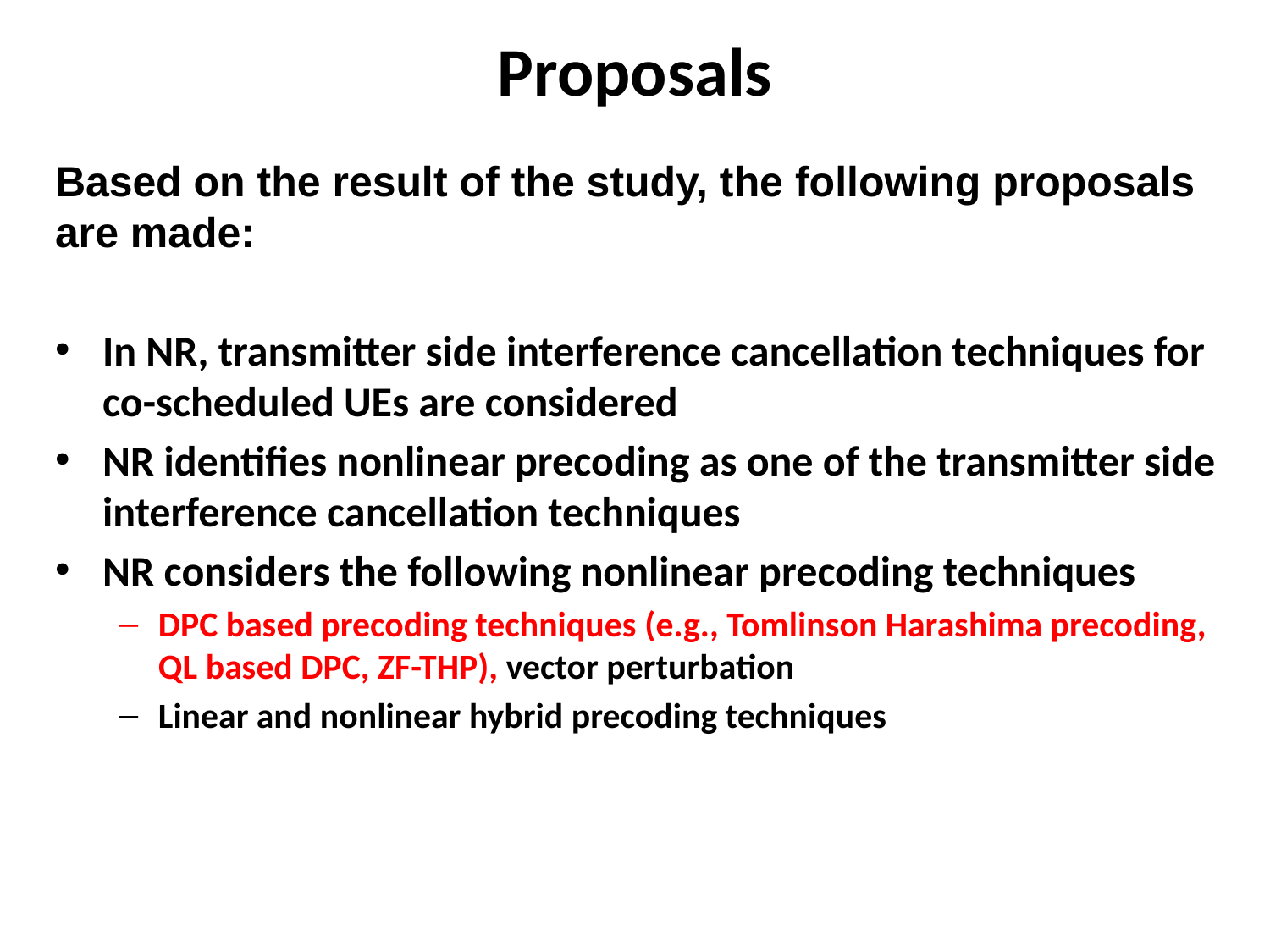

# Proposals
Based on the result of the study, the following proposals are made:

In NR, transmitter side interference cancellation techniques for co-scheduled UEs are considered
NR identifies nonlinear precoding as one of the transmitter side interference cancellation techniques
NR considers the following nonlinear precoding techniques
DPC based precoding techniques (e.g., Tomlinson Harashima precoding, QL based DPC, ZF-THP), vector perturbation
Linear and nonlinear hybrid precoding techniques